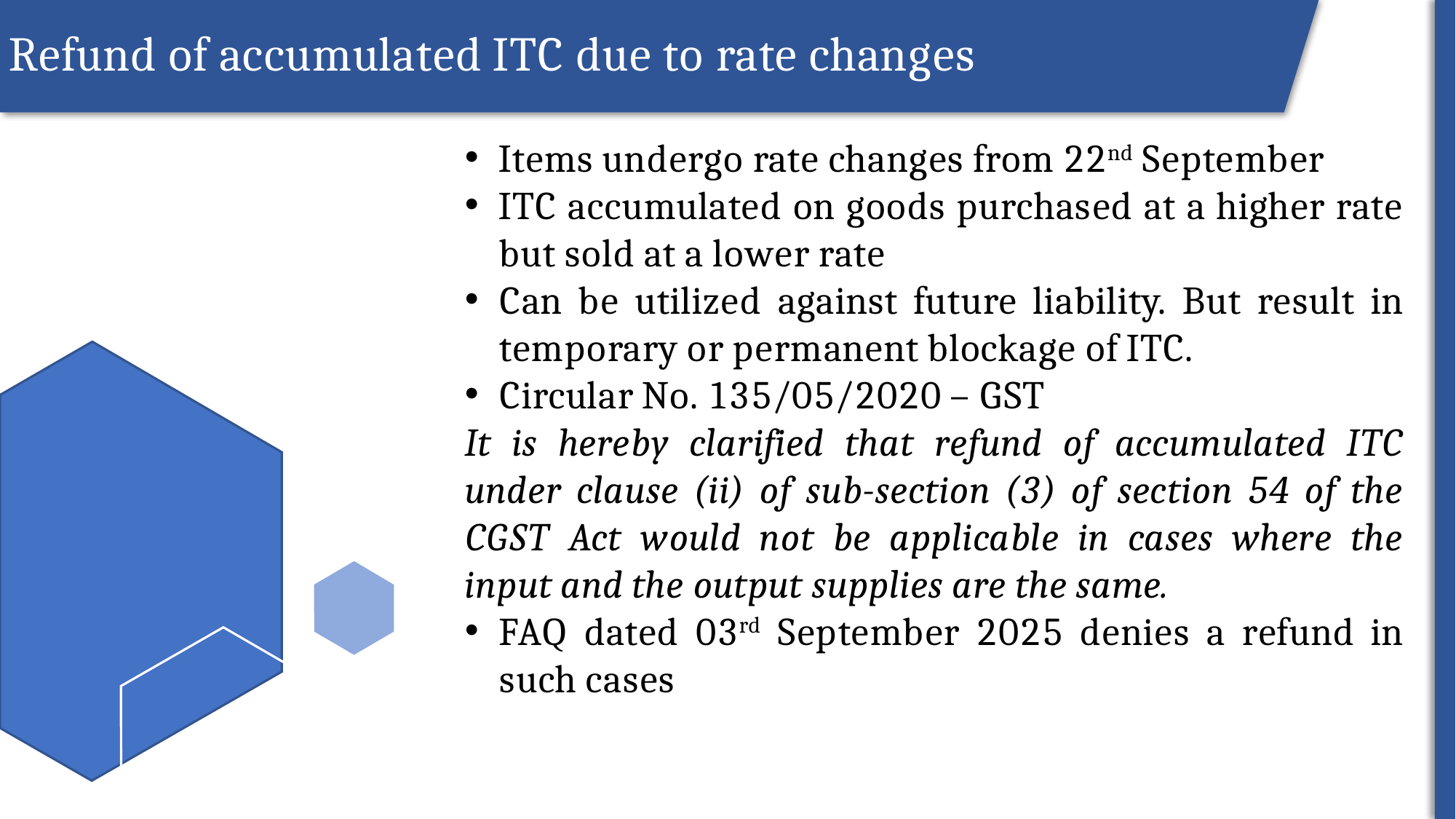

Refund of accumulated ITC due to rate changes
Items undergo rate changes from 22nd September
ITC accumulated on goods purchased at a higher rate but sold at a lower rate
Can be utilized against future liability. But result in temporary or permanent blockage of ITC.
Circular No. 135/05/2020 – GST
It is hereby clarified that refund of accumulated ITC under clause (ii) of sub-section (3) of section 54 of the CGST Act would not be applicable in cases where the input and the output supplies are the same.
FAQ dated 03rd September 2025 denies a refund in such cases
ROI
31